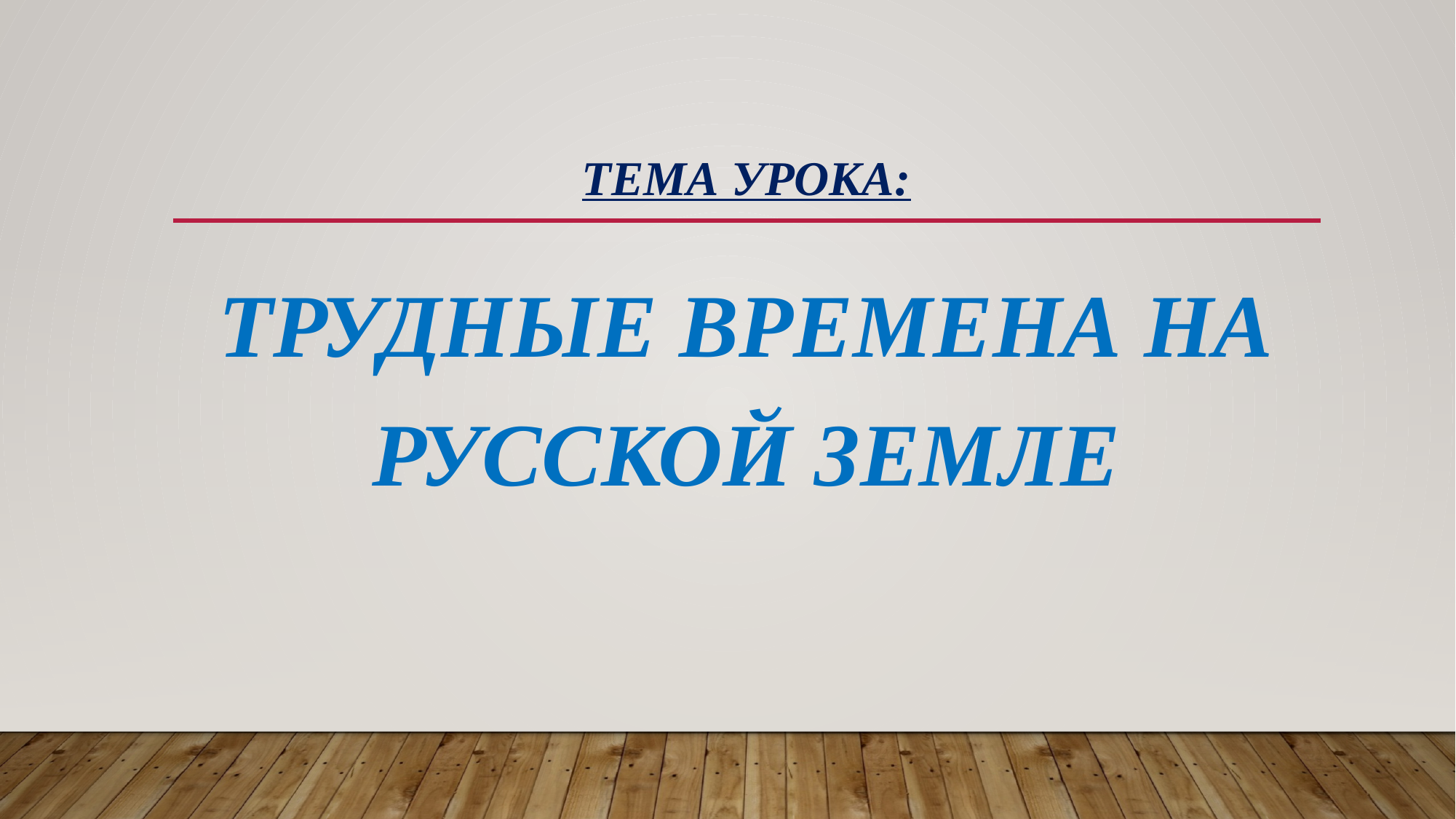

# Тема урока:
Трудные времена на русской земле